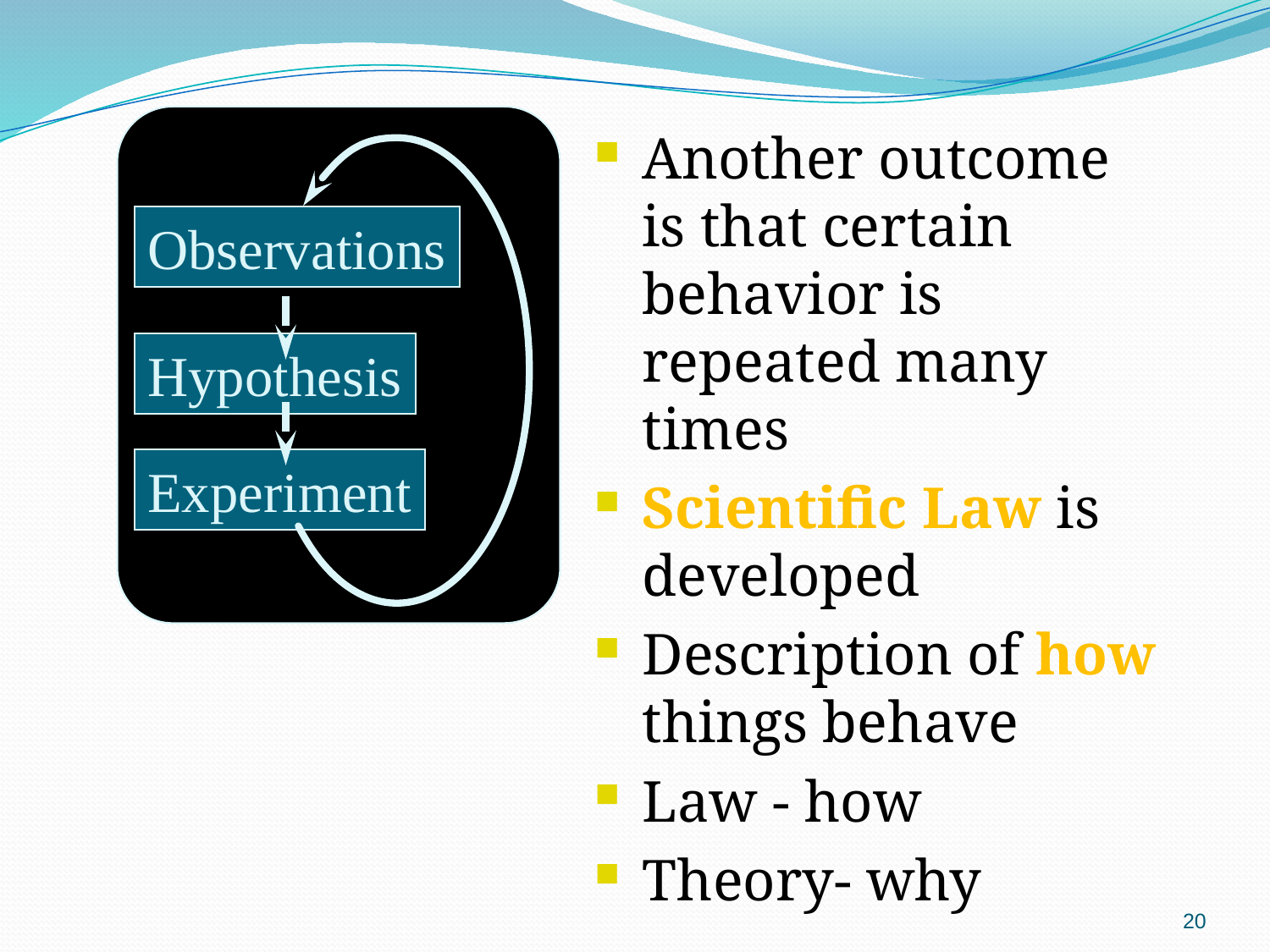

Another outcome is that certain behavior is repeated many times
Scientific Law is developed
Description of how things behave
Law - how
Theory- why

Observations

Hypothesis

Experiment
20